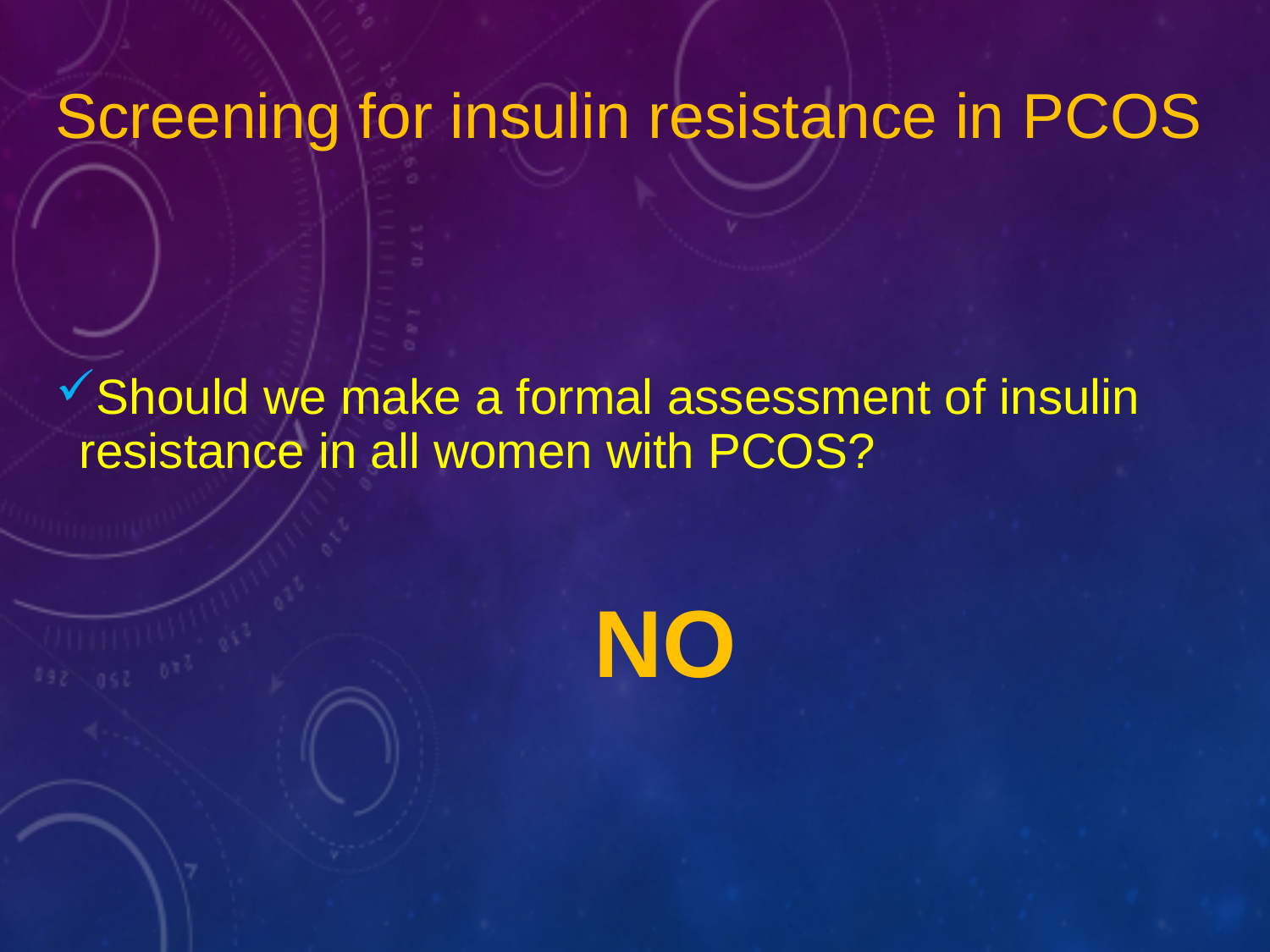

Screening for insulin resistance in PCOS

Should we make a formal assessment of insulin resistance in all women with PCOS?
NO